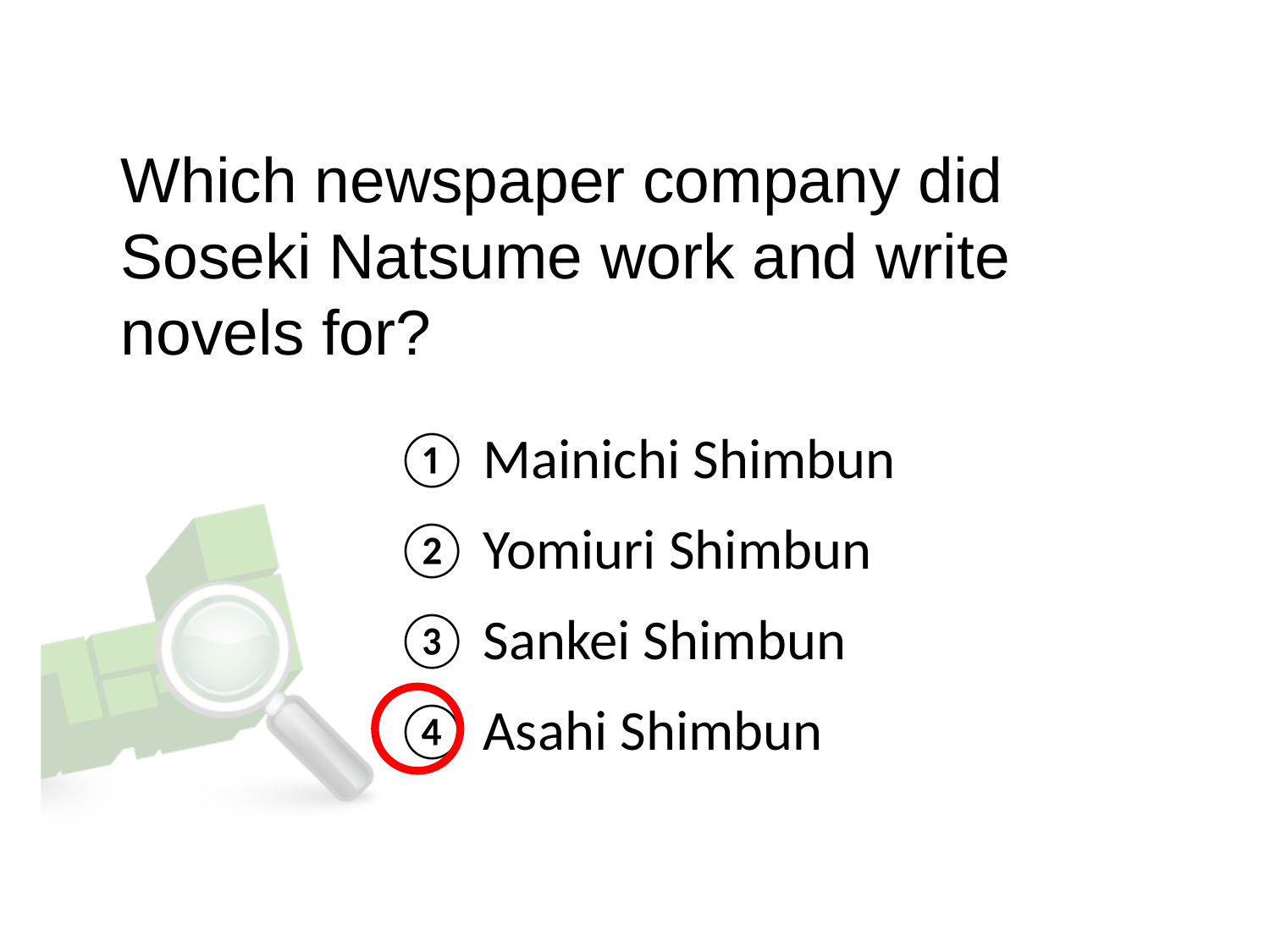

Which newspaper company did Soseki Natsume work and write novels for?
① Mainichi Shimbun
② Yomiuri Shimbun
③ Sankei Shimbun
④ Asahi Shimbun